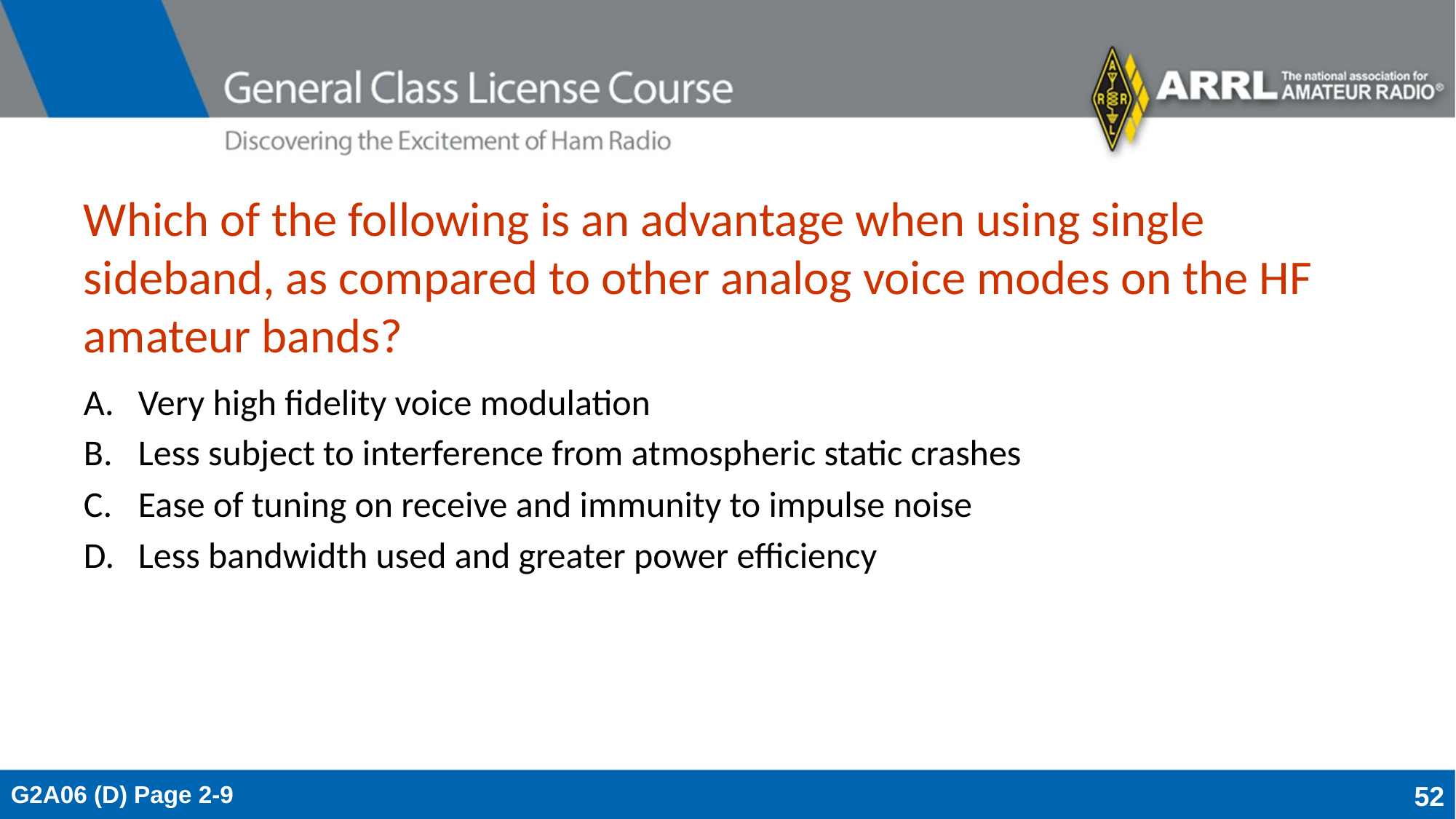

# Which of the following is an advantage when using single sideband, as compared to other analog voice modes on the HF amateur bands?
Very high fidelity voice modulation
Less subject to interference from atmospheric static crashes
Ease of tuning on receive and immunity to impulse noise
Less bandwidth used and greater power efficiency
G2A06 (D) Page 2-9
52